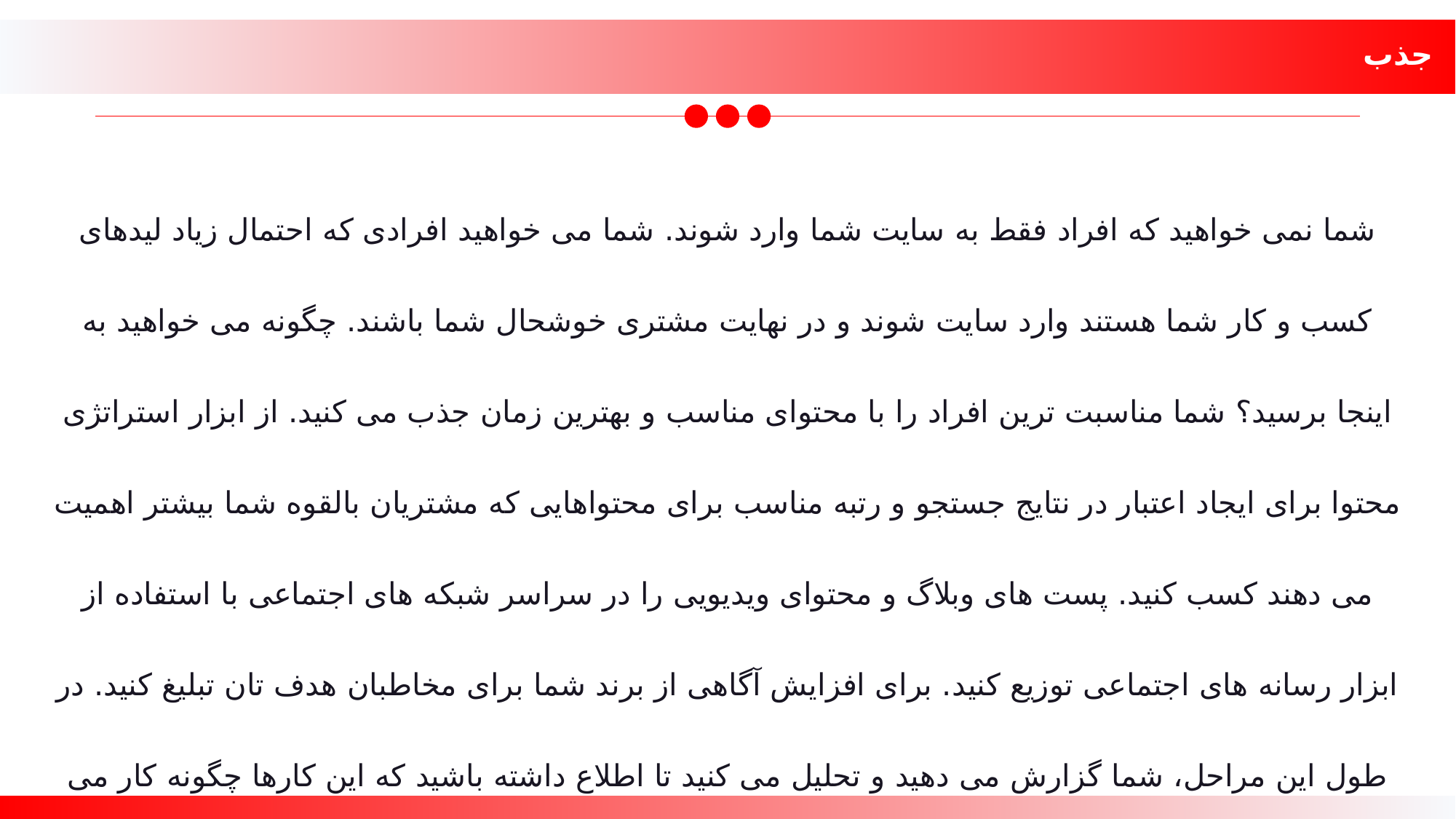

جذب
شما نمی خواهید که افراد فقط به سایت شما وارد شوند. شما می خواهید افرادی که احتمال زیاد لیدهای کسب و کار شما هستند وارد سایت شوند و در نهایت مشتری خوشحال شما باشند. چگونه می خواهید به اینجا برسید؟ شما مناسبت ترین افراد را با محتوای مناسب و بهترین زمان جذب می کنید. از ابزار استراتژی محتوا برای ایجاد اعتبار در نتایج جستجو و رتبه مناسب برای محتواهایی که مشتریان بالقوه شما بیشتر اهمیت می دهند کسب کنید. پست های وبلاگ و محتوای ویدیویی را در سراسر شبکه های اجتماعی با استفاده از ابزار رسانه های اجتماعی توزیع کنید. برای افزایش آگاهی از برند شما برای مخاطبان هدف تان تبلیغ کنید. در طول این مراحل، شما گزارش می دهید و تحلیل می کنید تا اطلاع داشته باشید که این کارها چگونه کار می کنید و چقدر موثر بوده اند تا اگر نیازی به توسعه و تغییری است اعمال نمایید.